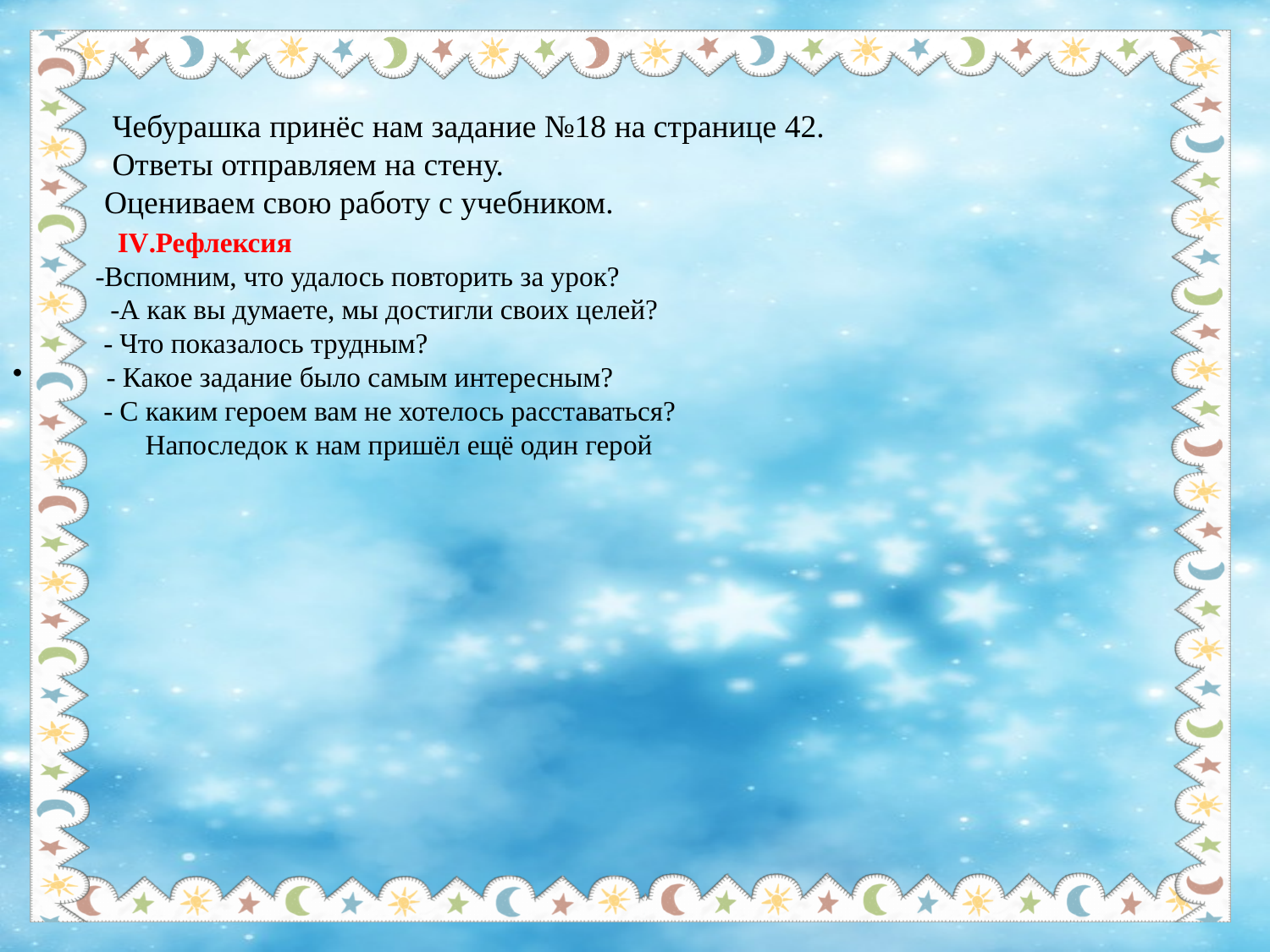

IV.Рефлексия
               -Вспомним, что удалось повторить за урок?
              -А как вы думаете, мы достигли своих целей?
             - Что показалось трудным?
            - Какое задание было самым интересным?
             - С каким героем вам не хотелось расставаться?
                   Напоследок к нам пришёл ещё один герой
     Чебурашка принёс нам задание №18 на странице 42.
     Ответы отправляем на стену.
    Оцениваем свою работу с учебником.